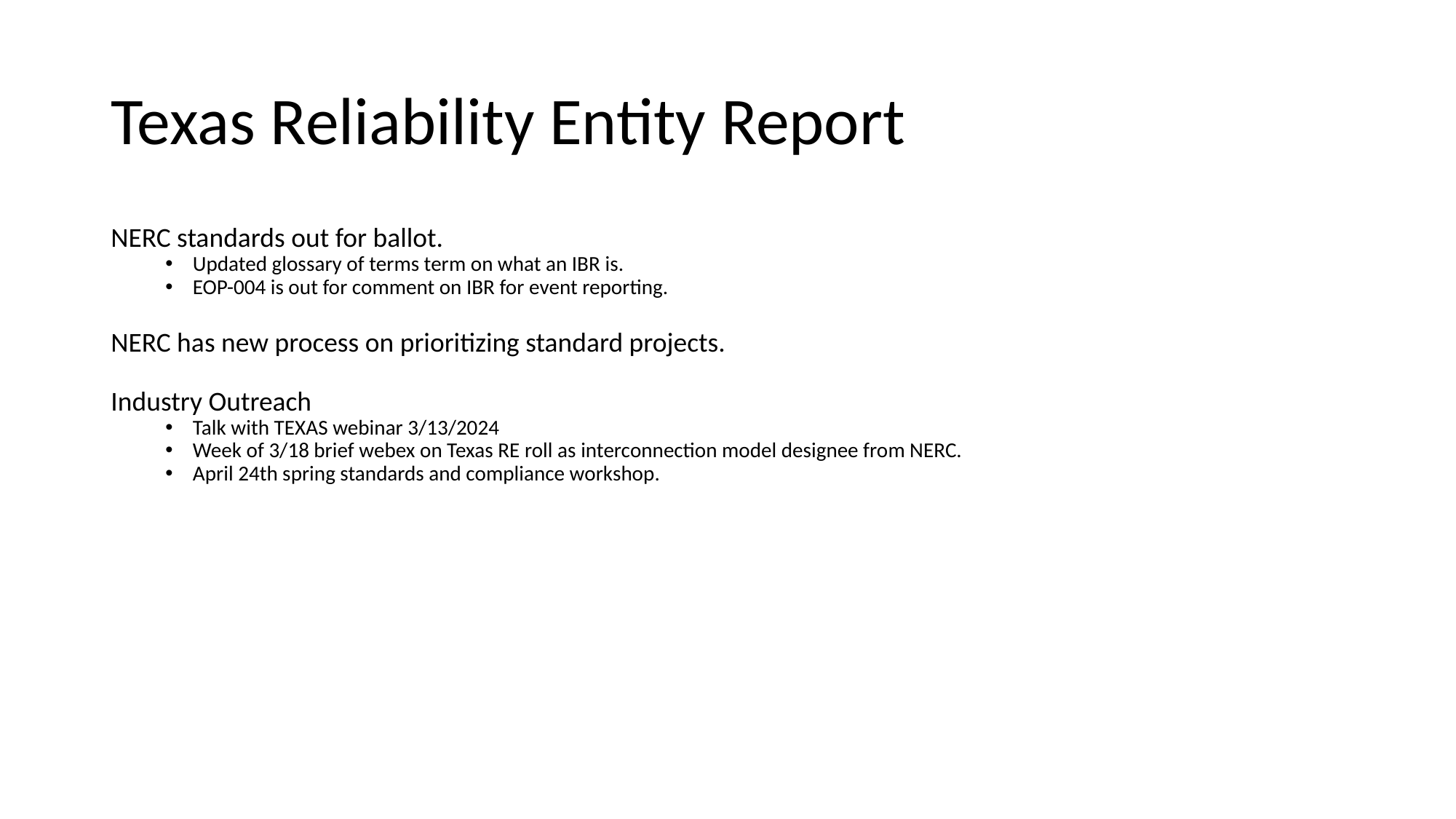

# Texas Reliability Entity Report
NERC standards out for ballot.
Updated glossary of terms term on what an IBR is.
EOP-004 is out for comment on IBR for event reporting.

NERC has new process on prioritizing standard projects.

Industry Outreach
Talk with TEXAS webinar 3/13/2024
Week of 3/18 brief webex on Texas RE roll as interconnection model designee from NERC.
April 24th spring standards and compliance workshop.